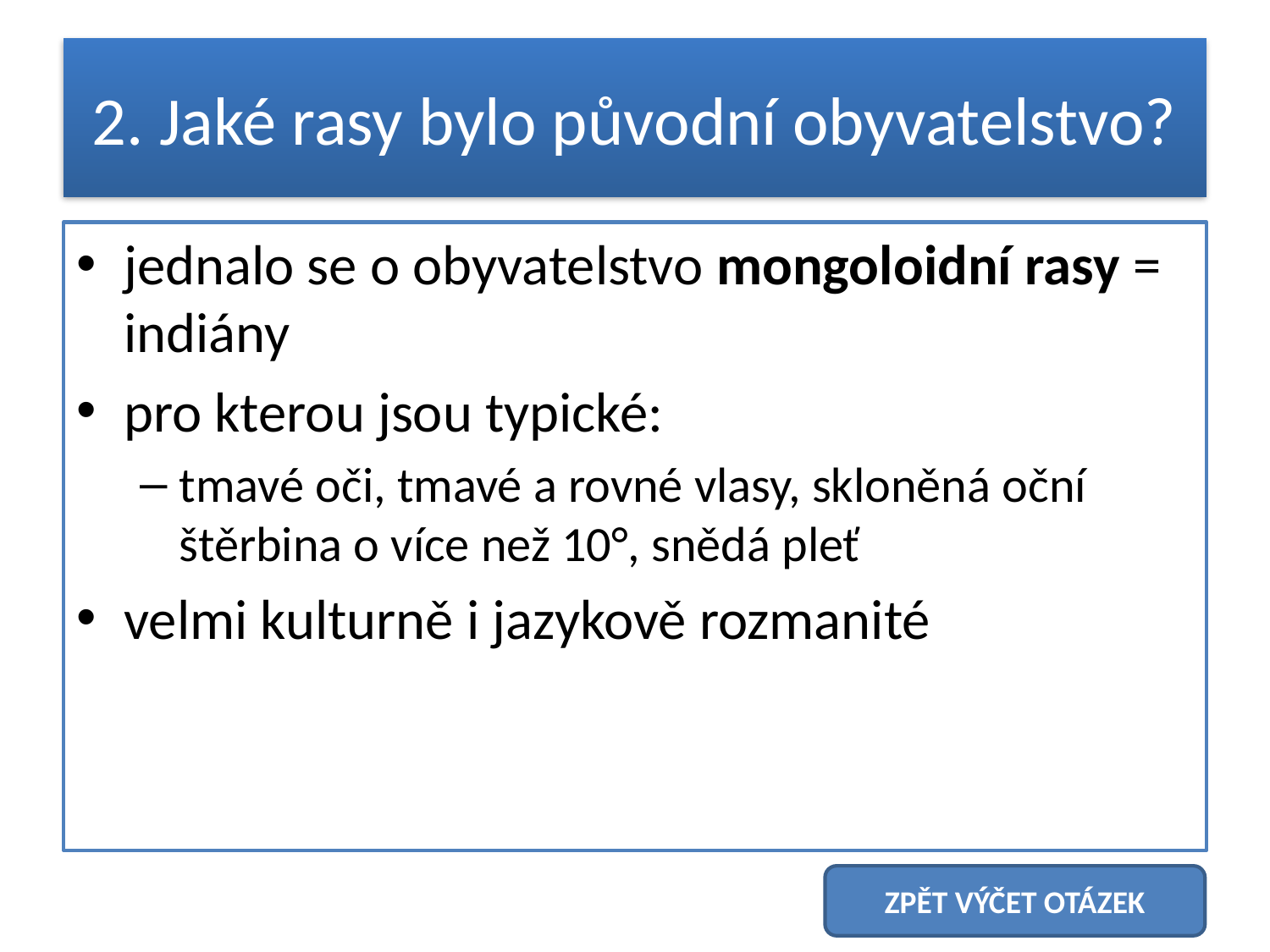

# 2. Jaké rasy bylo původní obyvatelstvo?
jednalo se o obyvatelstvo mongoloidní rasy = indiány
pro kterou jsou typické:
tmavé oči, tmavé a rovné vlasy, skloněná oční štěrbina o více než 10°, snědá pleť
velmi kulturně i jazykově rozmanité
ZPĚT VÝČET OTÁZEK